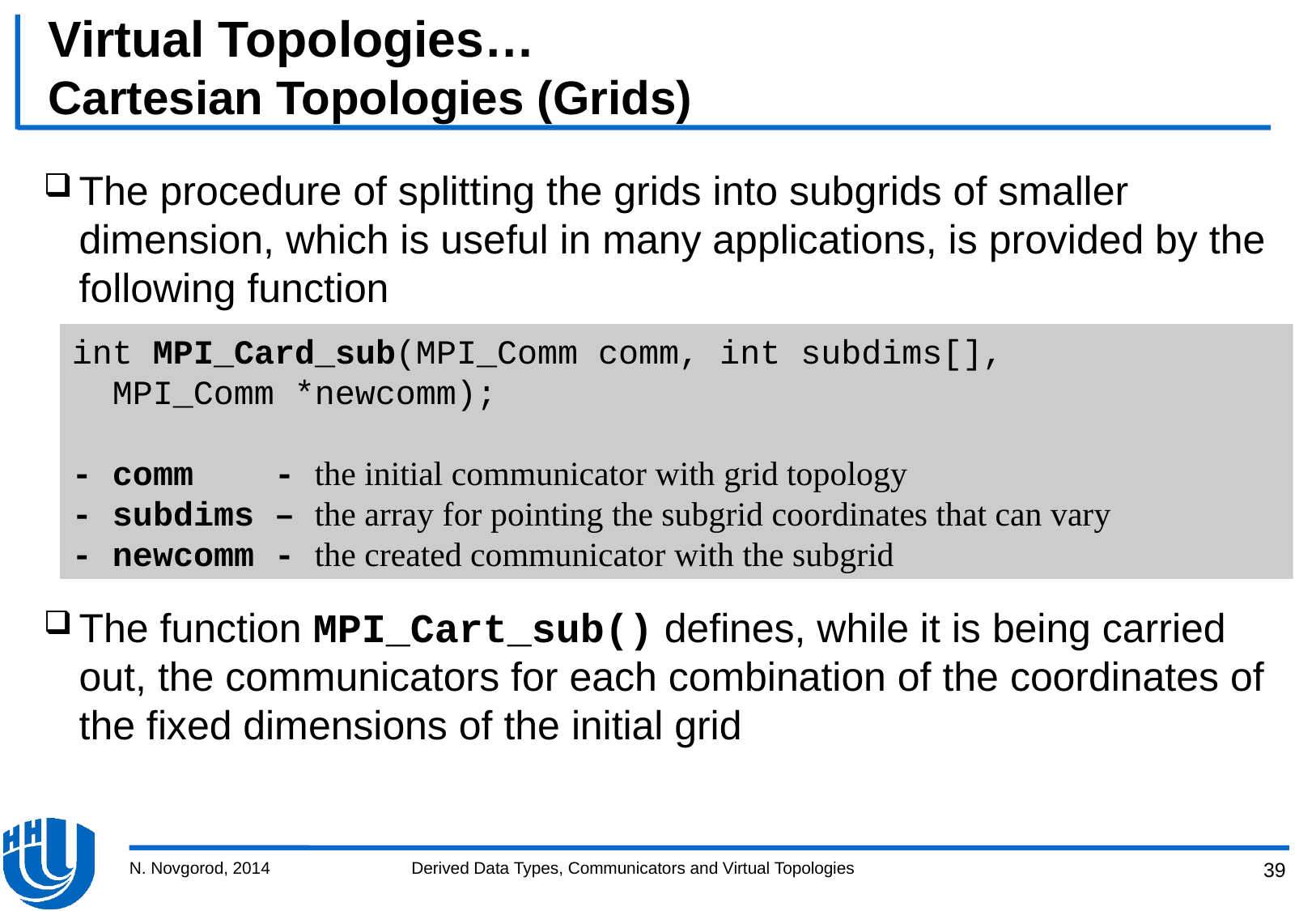

# Virtual Topologies… Cartesian Topologies (Grids)
The procedure of splitting the grids into subgrids of smaller dimension, which is useful in many applications, is provided by the following function

The function MPI_Cart_sub() defines, while it is being carried out, the communicators for each combination of the coordinates of the fixed dimensions of the initial grid

int MPI_Card_sub(MPI_Comm comm, int subdims[],
  MPI_Comm *newcomm);

- comm    - the initial communicator with grid topology
- subdims – the array for pointing the subgrid coordinates that can vary
- newcomm - the created communicator with the subgrid
N. Novgorod, 2014
Derived Data Types, Communicators and Virtual Topologies
39